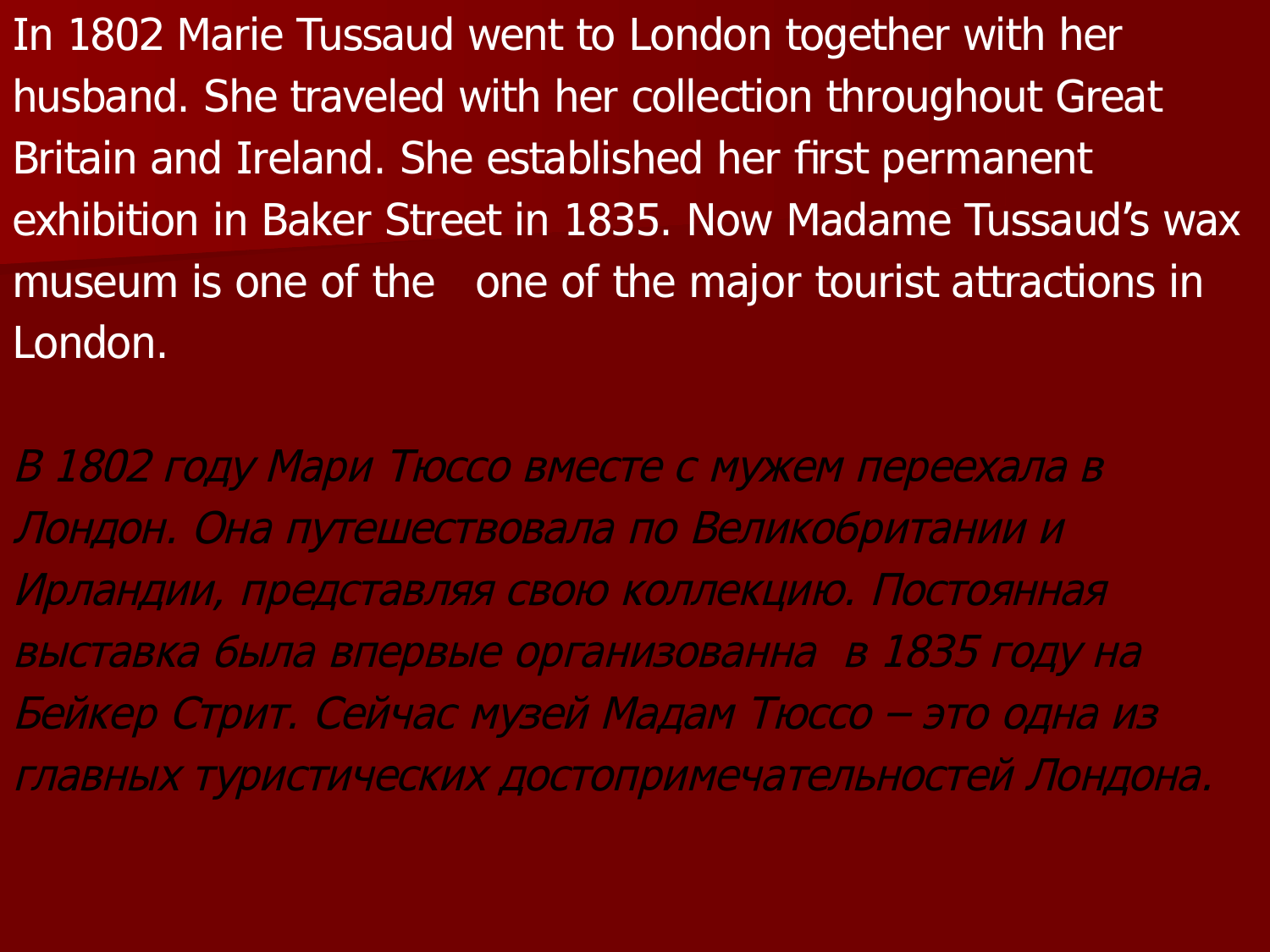

In 1802 Marie Tussaud went to London together with her
husband. She traveled with her collection throughout Great
Britain and Ireland. She established her first permanent
exhibition in Baker Street in 1835. Now Madame Tussaud’s wax
museum is one of the   one of the major tourist attractions in
London.

В 1802 году Мари Тюссо вместе с мужем переехала в
Лондон. Она путешествовала по Великобритании и
Ирландии, представляя свою коллекцию. Постоянная
выставка была впервые организованна  в 1835 году на
Бейкер Стрит. Сейчас музей Мадам Тюссо – это одна из
главных туристических достопримечательностей Лондона.